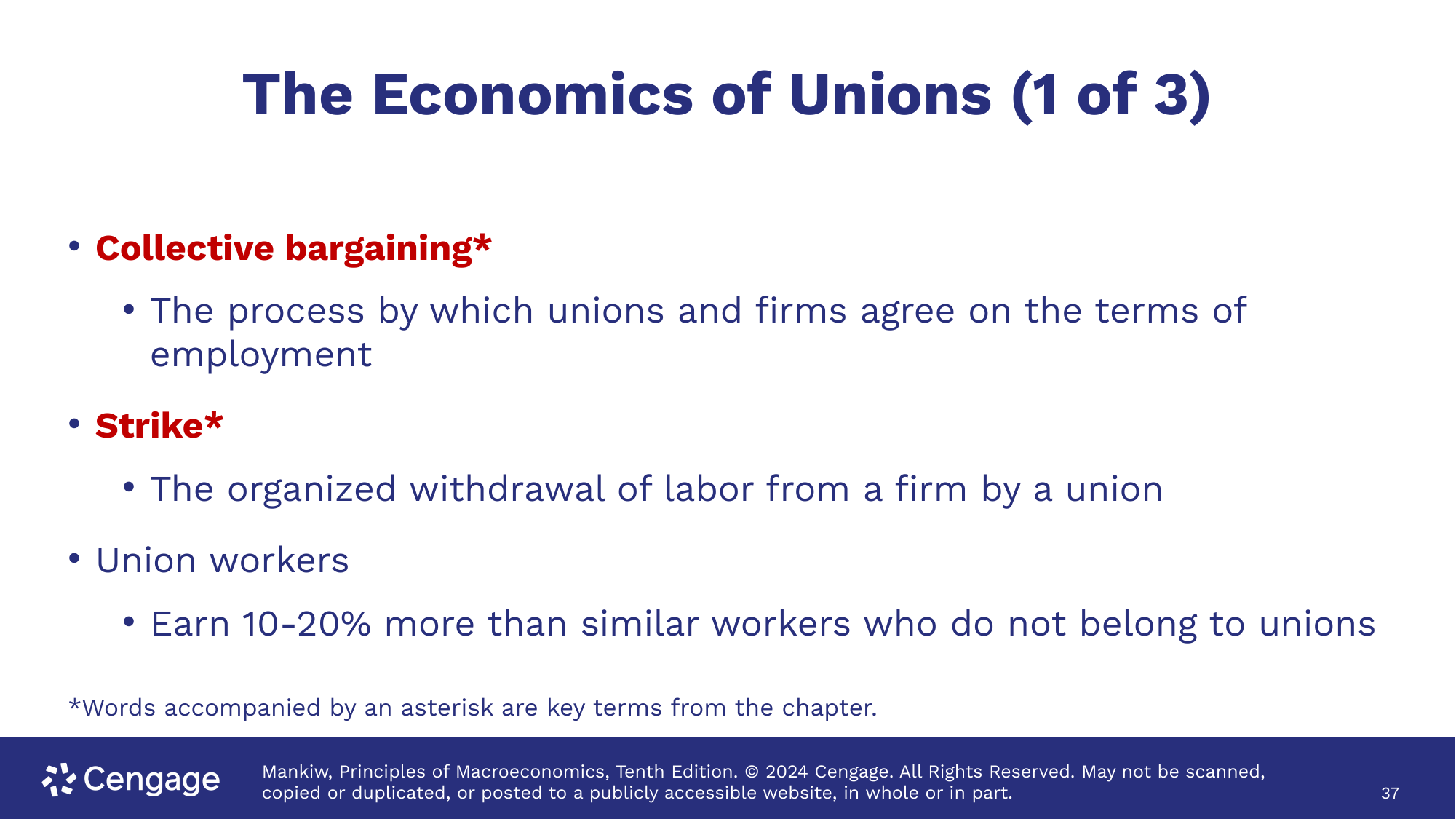

# The Economics of Unions (1 of 3)
Collective bargaining*
The process by which unions and firms agree on the terms of employment
Strike*
The organized withdrawal of labor from a firm by a union
Union workers
Earn 10-20% more than similar workers who do not belong to unions
*Words accompanied by an asterisk are key terms from the chapter.